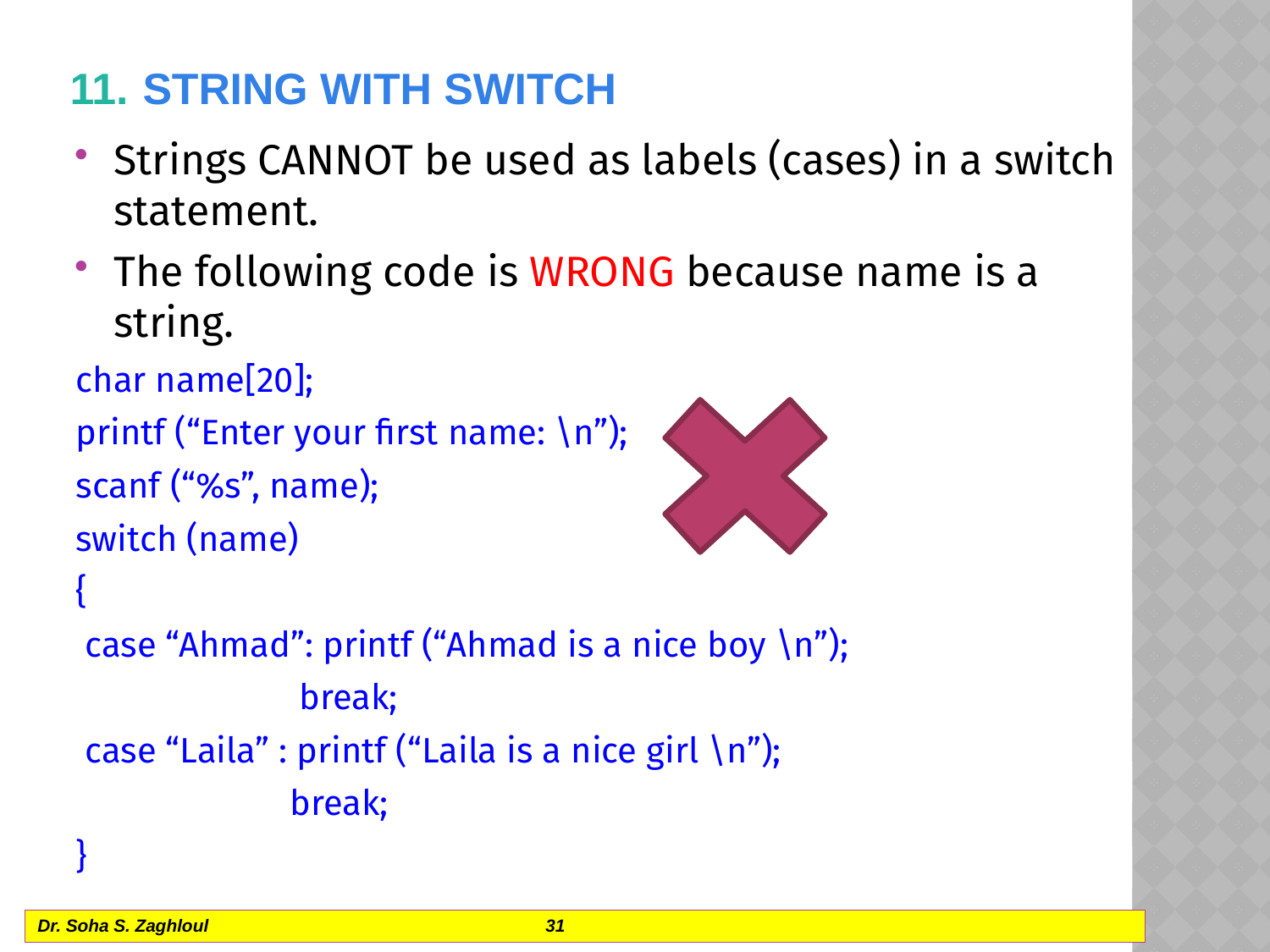

# 11. String with switch
Strings CANNOT be used as labels (cases) in a switch statement.
The following code is WRONG because name is a string.
char name[20];
printf (“Enter your first name: \n”);
scanf (“%s”, name);
switch (name)
{
 case “Ahmad”: printf (“Ahmad is a nice boy \n”);
                        break;
 case “Laila” : printf (“Laila is a nice girl \n”);
                       break;
}

Dr. Soha S. Zaghloul			31